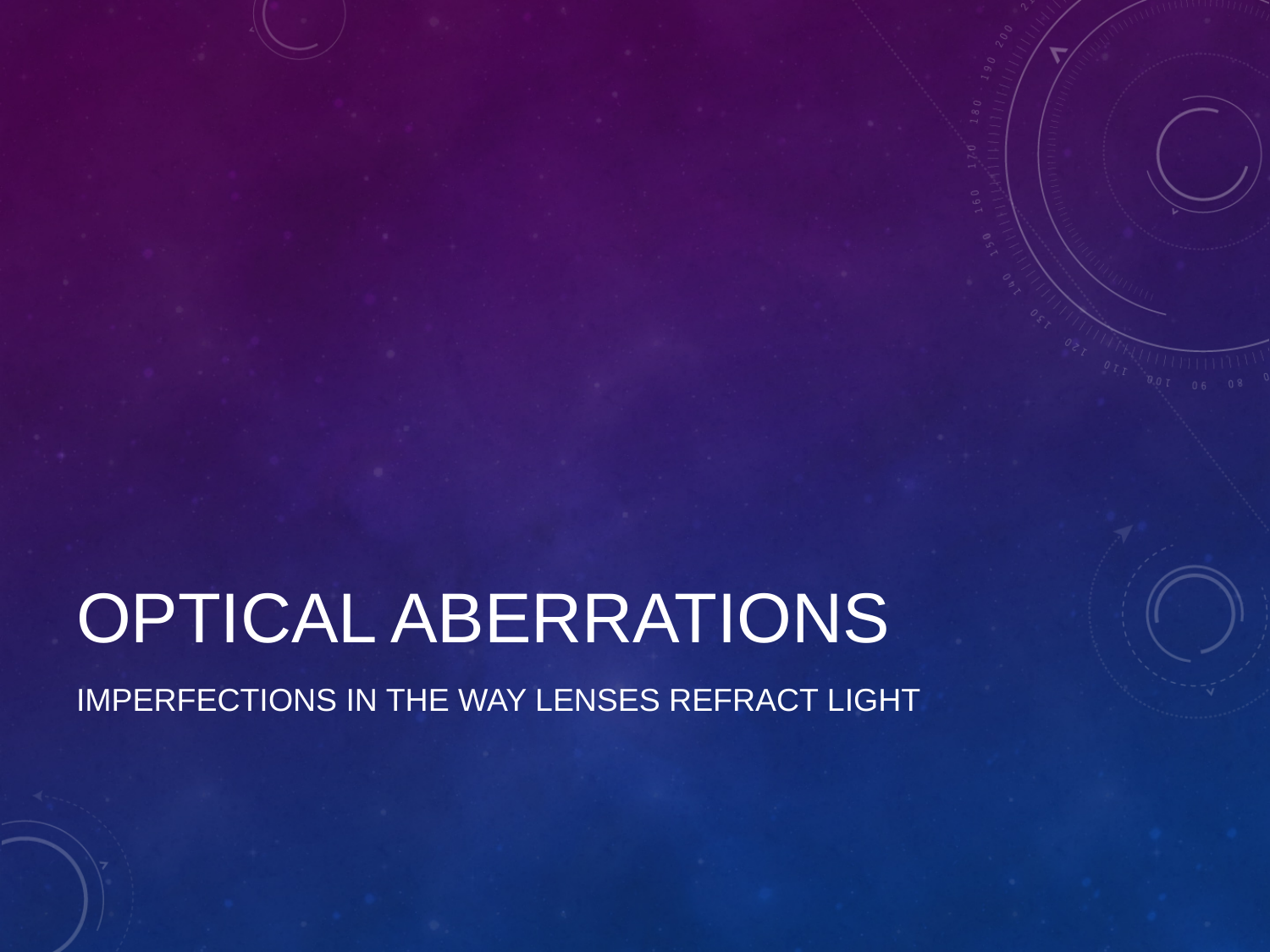

# Optical Aberrations
Imperfections in the way lenses refract light